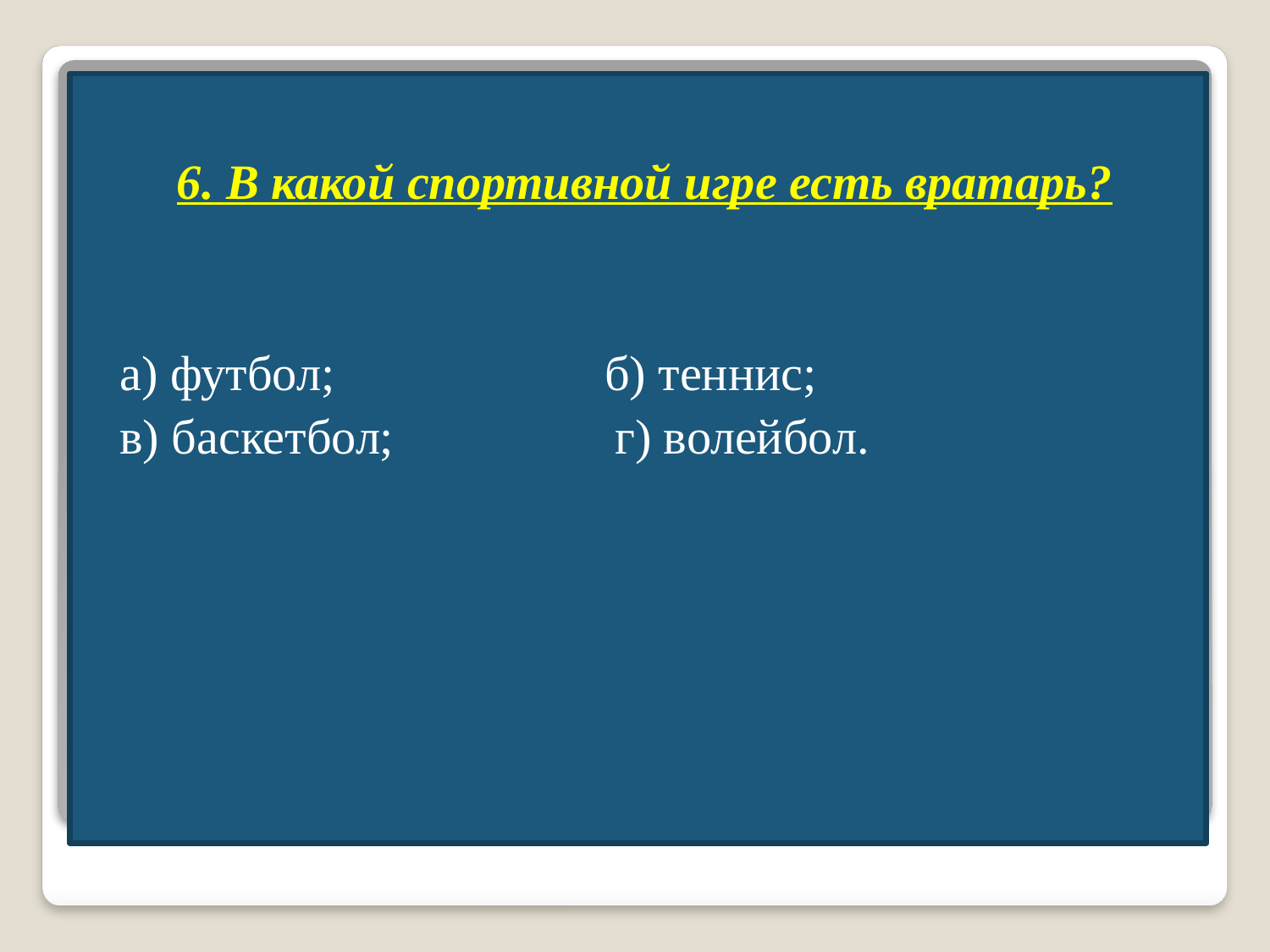

6. В какой спортивной игре есть вратарь?

  а) футбол;                      б) теннис;
  в) баскетбол;                  г) волейбол.